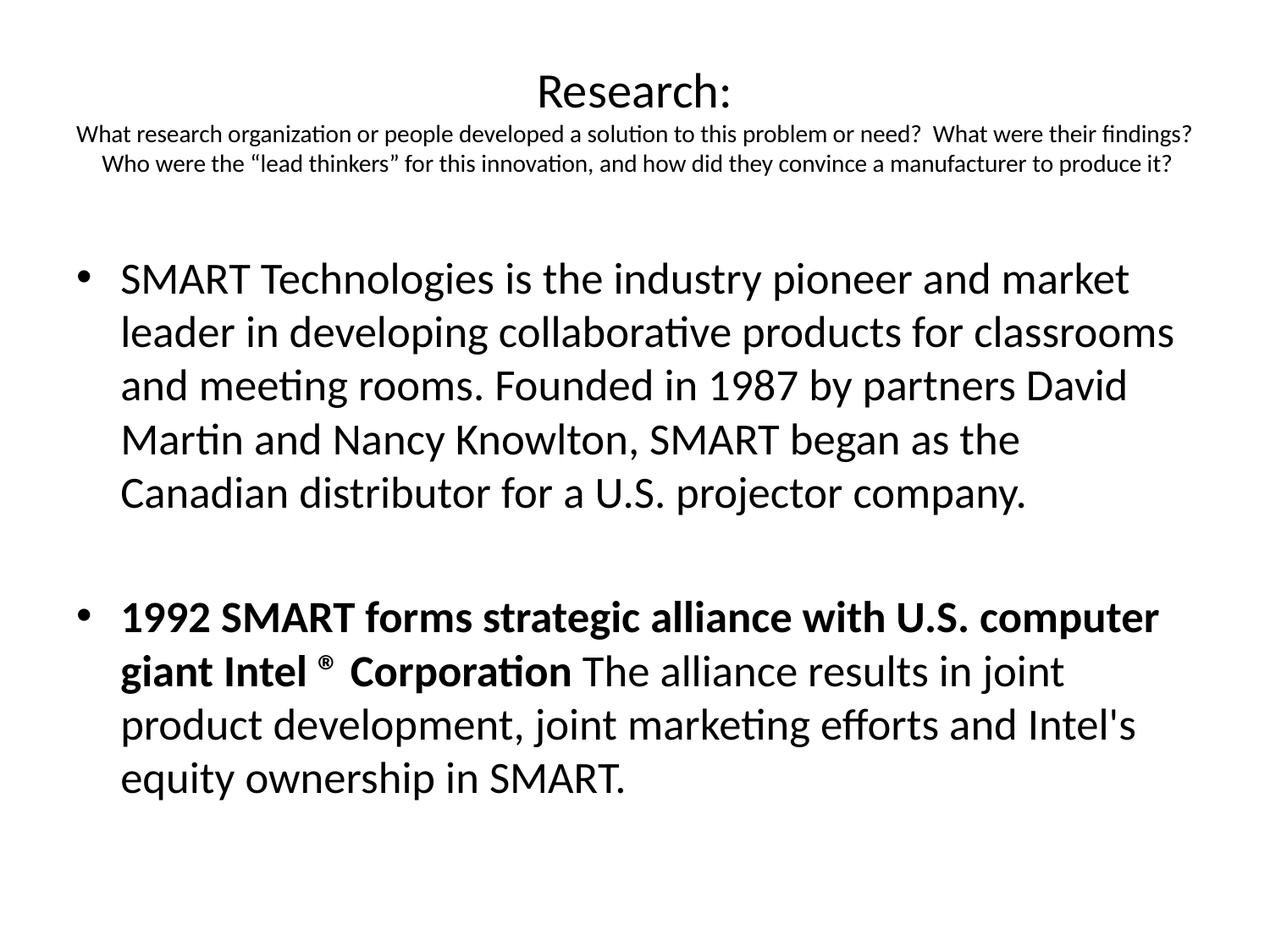

# Research: What research organization or people developed a solution to this problem or need?  What were their findings?  Who were the “lead thinkers” for this innovation, and how did they convince a manufacturer to produce it?
SMART Technologies is the industry pioneer and market leader in developing collaborative products for classrooms and meeting rooms. Founded in 1987 by partners David Martin and Nancy Knowlton, SMART began as the Canadian distributor for a U.S. projector company.

1992 SMART forms strategic alliance with U.S. computer giant Intel ® Corporation The alliance results in joint product development, joint marketing efforts and Intel's equity ownership in SMART.